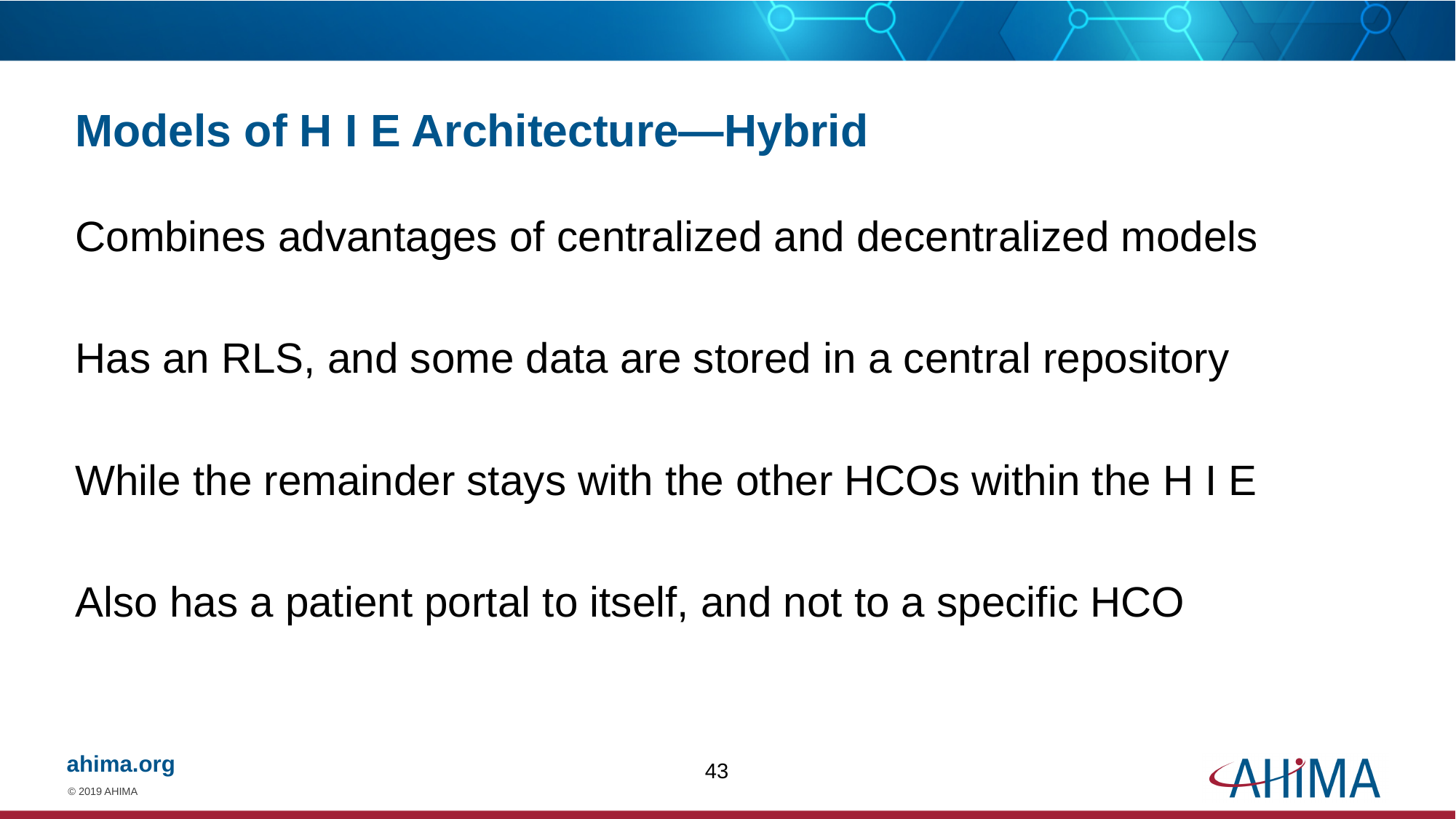

# Models of H I E Architecture—Hybrid
Combines advantages of centralized and decentralized models

Has an RLS, and some data are stored in a central repository

While the remainder stays with the other HCOs within the H I E

Also has a patient portal to itself, and not to a specific HCO